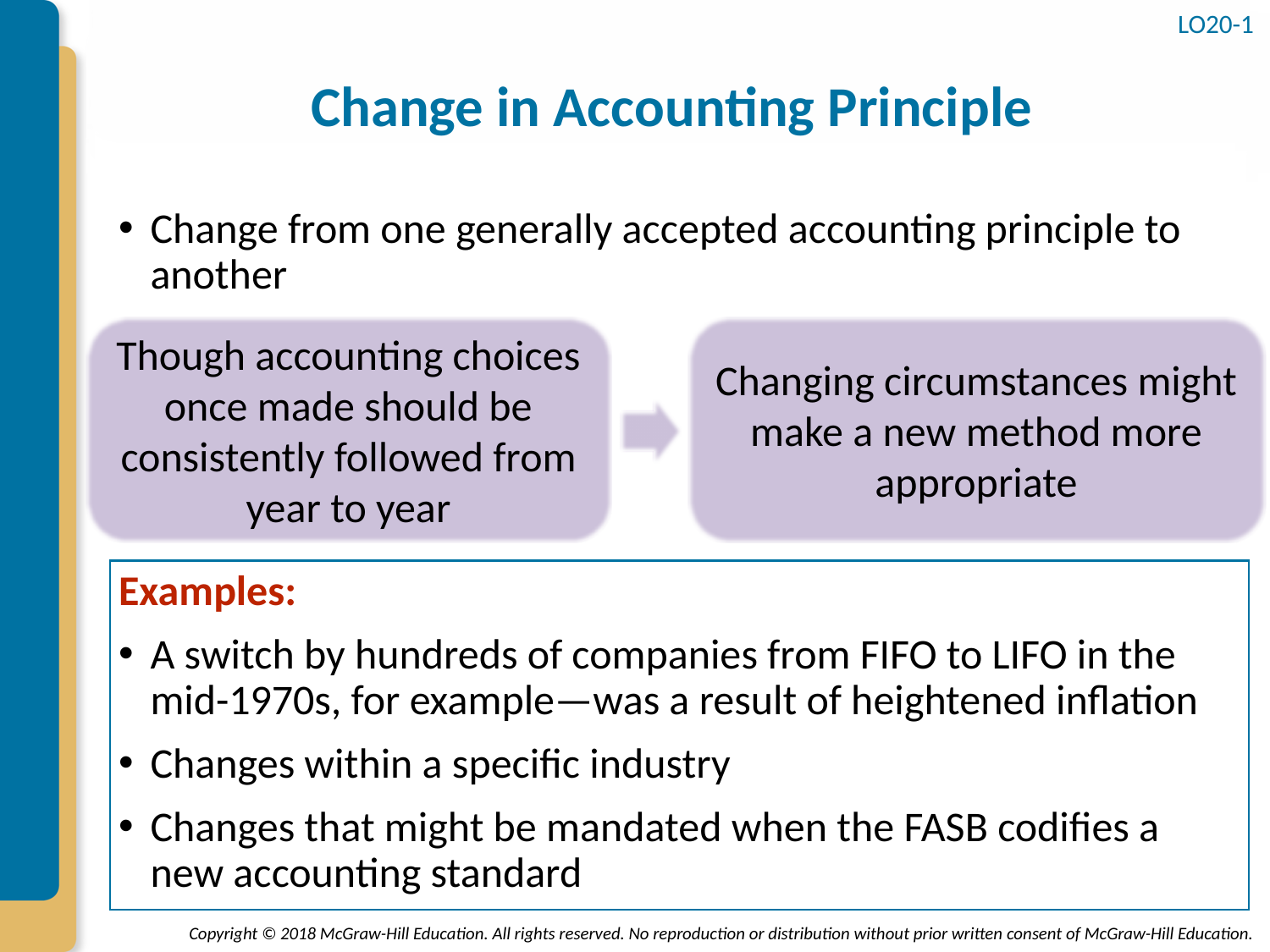

# Change in Accounting Principle
LO20-1
Change from one generally accepted accounting principle to another

Examples:
A switch by hundreds of companies from FIFO to LIFO in the mid-1970s, for example—was a result of heightened inflation
Changes within a specific industry
Changes that might be mandated when the FASB codifies a new accounting standard
Changing circumstances might make a new method more appropriate
Though accounting choices once made should be consistently followed from year to year